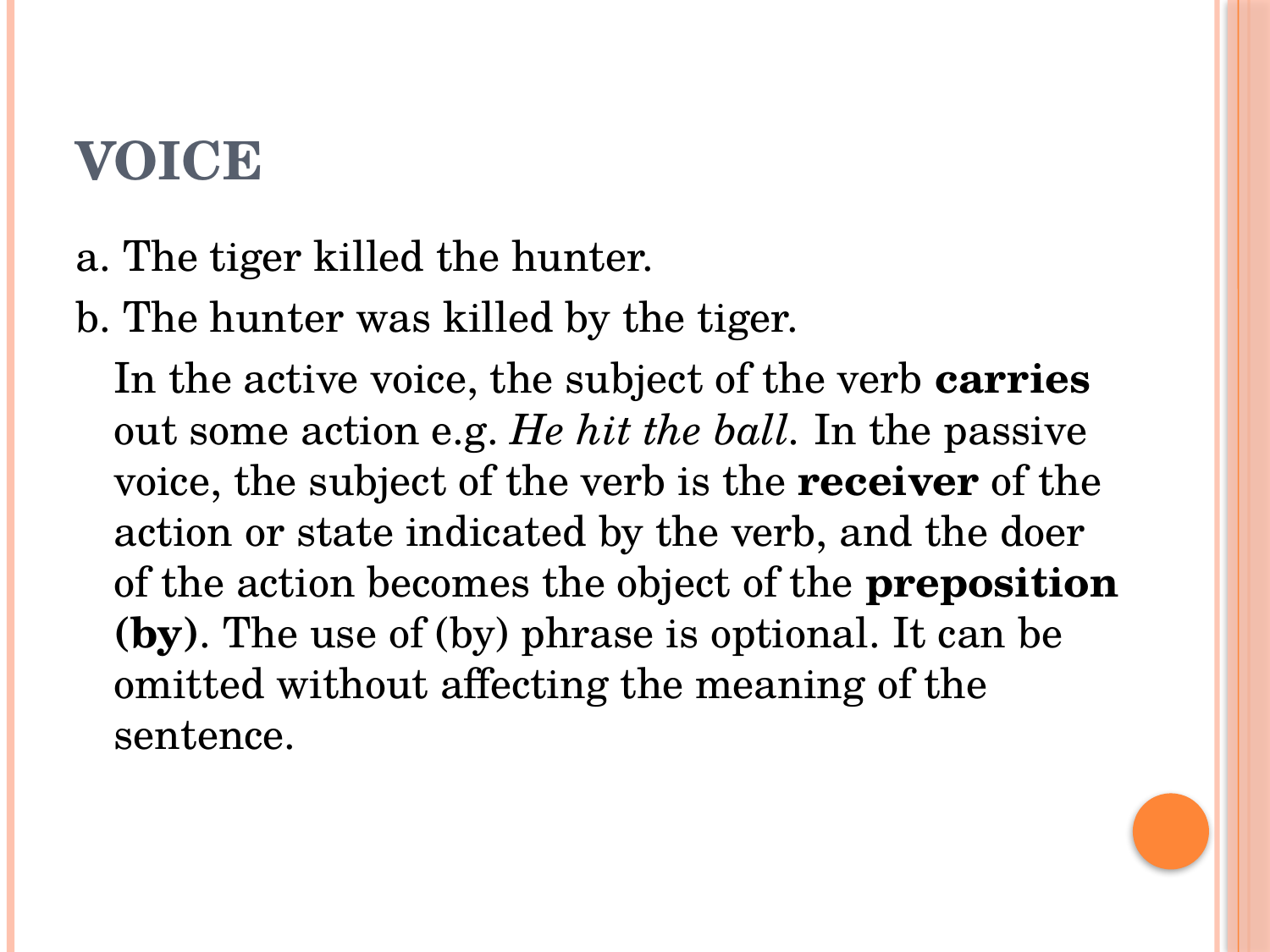

# Voice
a. The tiger killed the hunter.
b. The hunter was killed by the tiger.
	In the active voice, the subject of the verb carries out some action e.g. He hit the ball. In the passive voice, the subject of the verb is the receiver of the action or state indicated by the verb, and the doer of the action becomes the object of the preposition (by). The use of (by) phrase is optional. It can be omitted without affecting the meaning of the sentence.